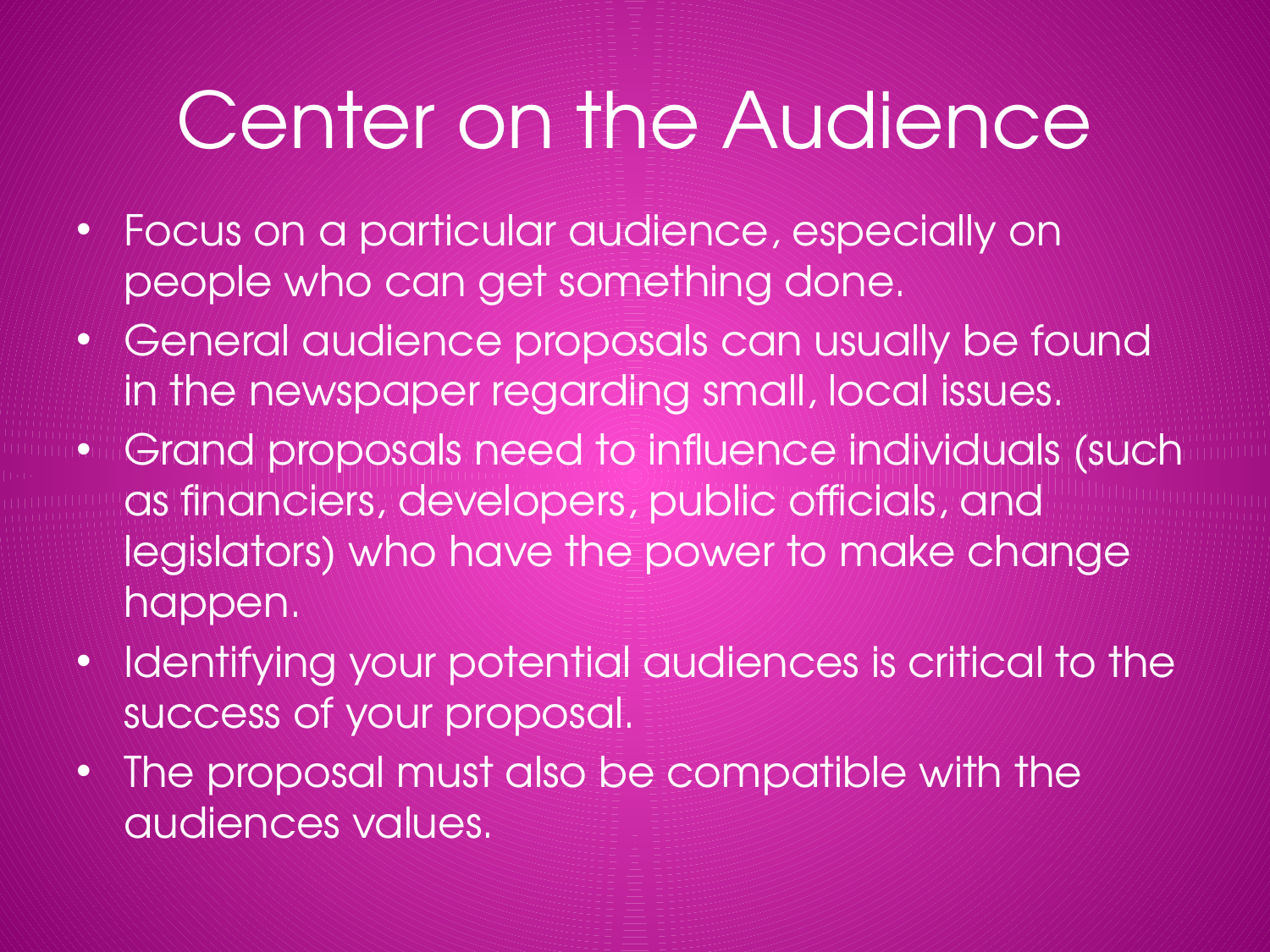

# Center on the Audience
Focus on a particular audience, especially on people who can get something done.
General audience proposals can usually be found in the newspaper regarding small, local issues.
Grand proposals need to influence individuals (such as financiers, developers, public officials, and legislators) who have the power to make change happen.
Identifying your potential audiences is critical to the success of your proposal.
The proposal must also be compatible with the audiences values.